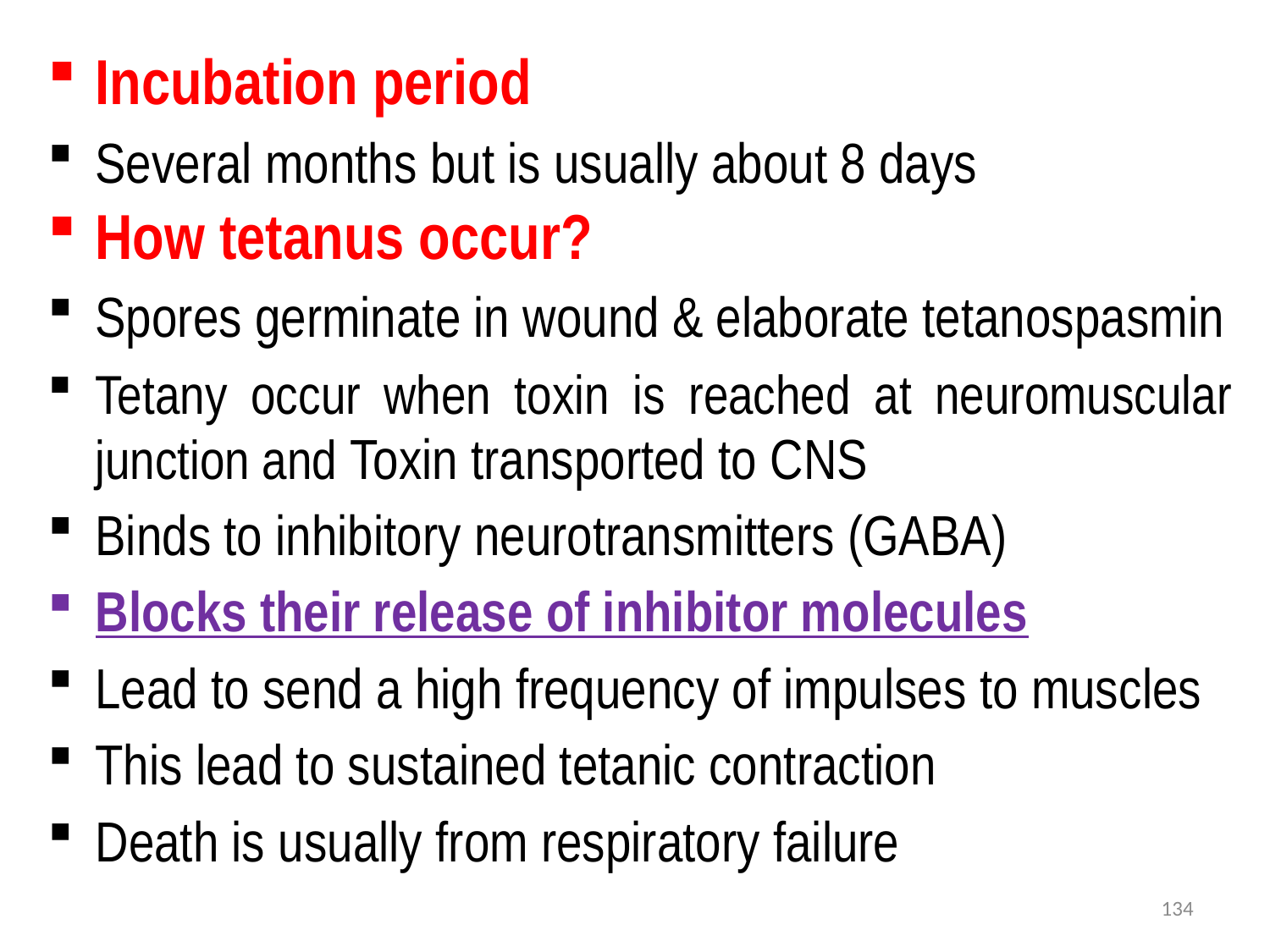

Incubation period
Several months but is usually about 8 days
How tetanus occur?
Spores germinate in wound & elaborate tetanospasmin
Tetany occur when toxin is reached at neuromuscular junction and Toxin transported to CNS
Binds to inhibitory neurotransmitters (GABA)
Blocks their release of inhibitor molecules
Lead to send a high frequency of impulses to muscles
This lead to sustained tetanic contraction
Death is usually from respiratory failure

134